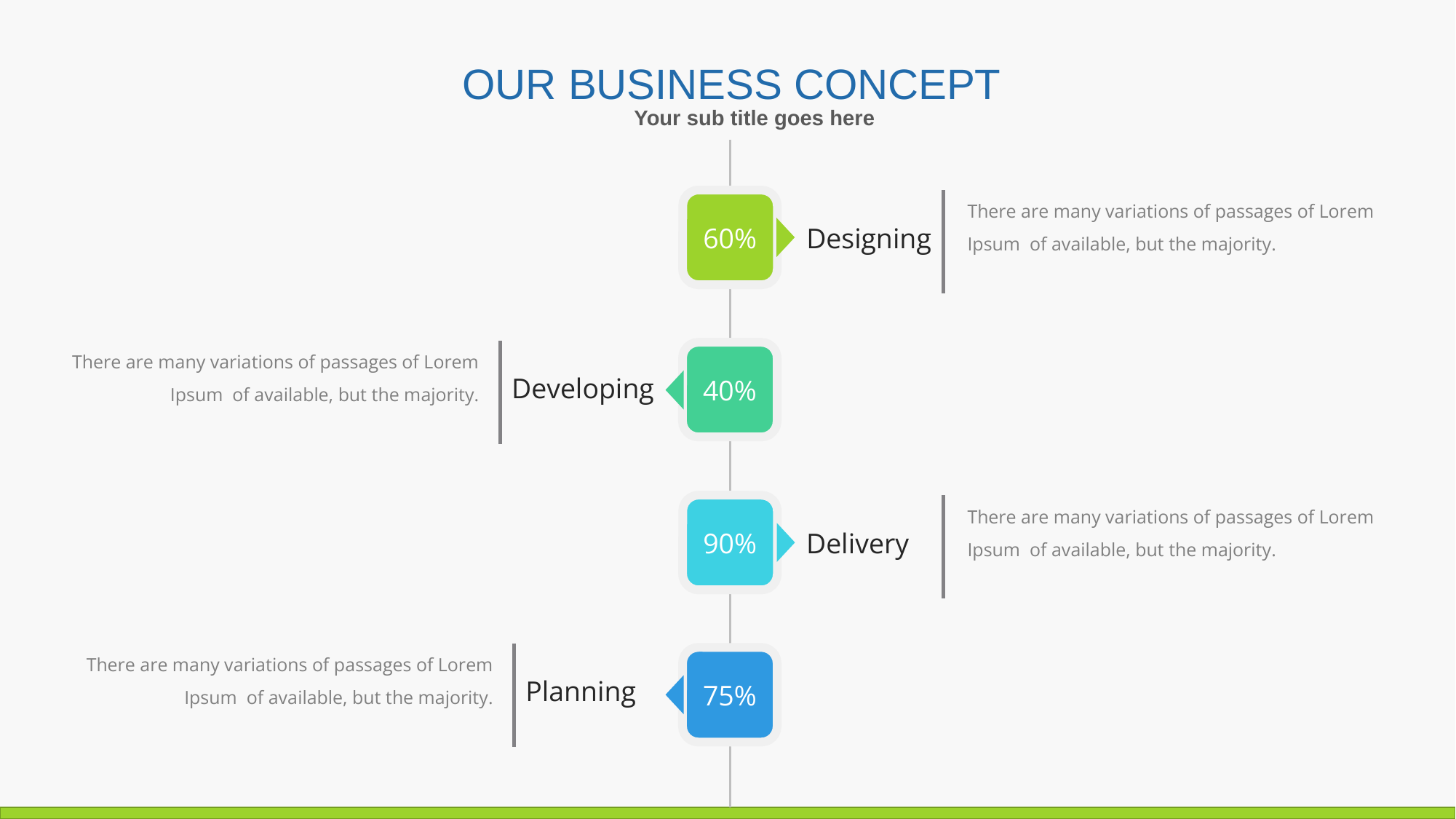

OUR BUSINESS CONCEPT
Your sub title goes here
There are many variations of passages of Lorem Ipsum  of available, but the majority.
60%

Designing
There are many variations of passages of Lorem Ipsum  of available, but the majority.
40%

Developing
There are many variations of passages of Lorem Ipsum  of available, but the majority.
90%

Delivery
There are many variations of passages of Lorem Ipsum  of available, but the majority.
75%

Planning